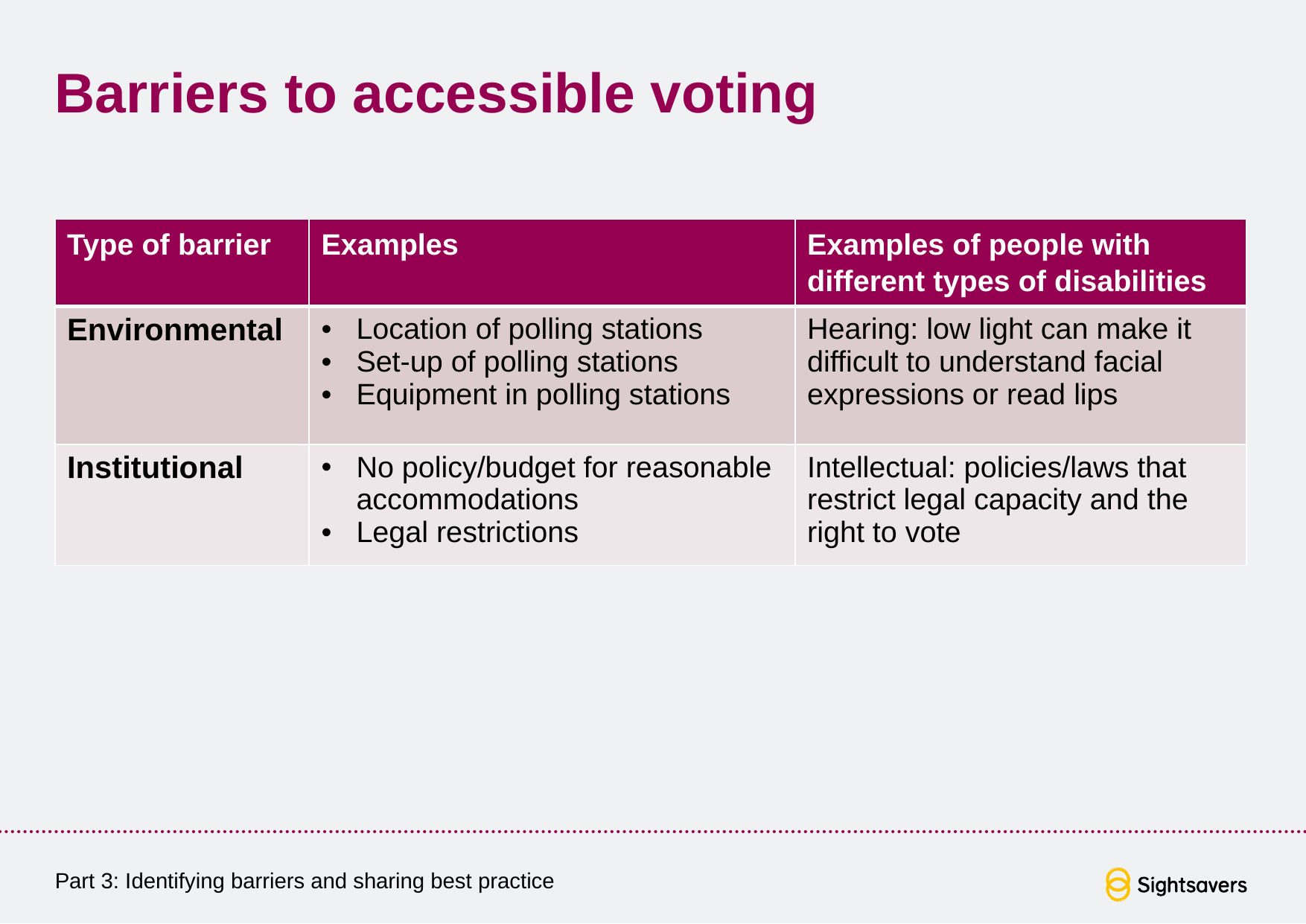

# Barriers to accessible voting
| Type of barrier | Examples | Examples of people with different types of disabilities |
| --- | --- | --- |
| Environmental | Location of polling stations Set-up of polling stations Equipment in polling stations | Hearing: low light can make it difficult to understand facial expressions or read lips |
| Institutional | No policy/budget for reasonable accommodations Legal restrictions | Intellectual: policies/laws that restrict legal capacity and the right to vote |
Part 3: Identifying barriers and sharing best practice